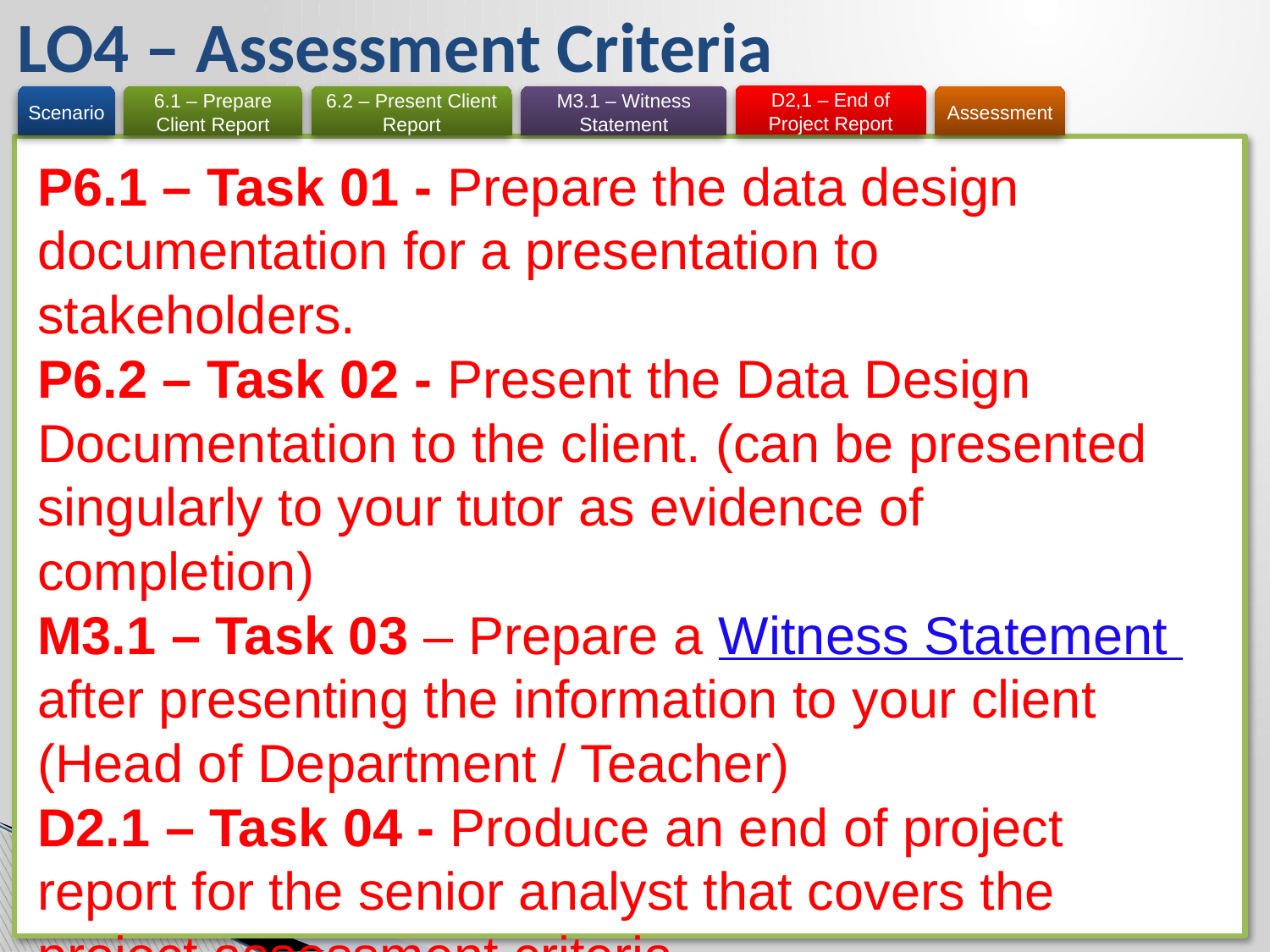

# LO4 – Assessment Criteria
P6.1 – Task 01 - Prepare the data design documentation for a presentation to stakeholders.
P6.2 – Task 02 - Present the Data Design Documentation to the client. (can be presented singularly to your tutor as evidence of completion)
M3.1 – Task 03 – Prepare a Witness Statement after presenting the information to your client (Head of Department / Teacher)
D2.1 – Task 04 - Produce an end of project report for the senior analyst that covers the project assessment criteria.